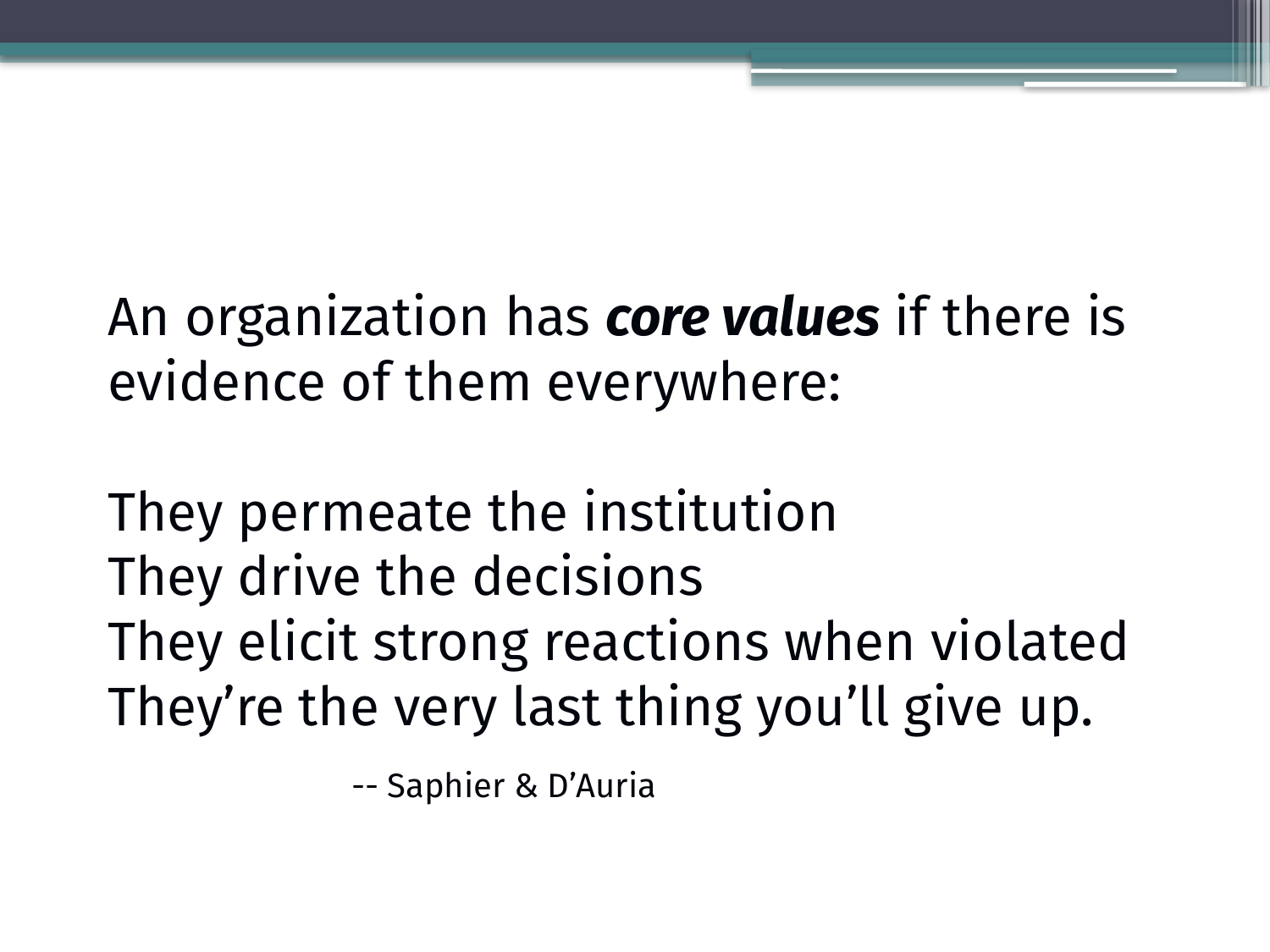

# An organization has core values if there is evidence of them everywhere: They permeate the institution They drive the decisions They elicit strong reactions when violated They’re the very last thing you’ll give up. -- Saphier & D’Auria